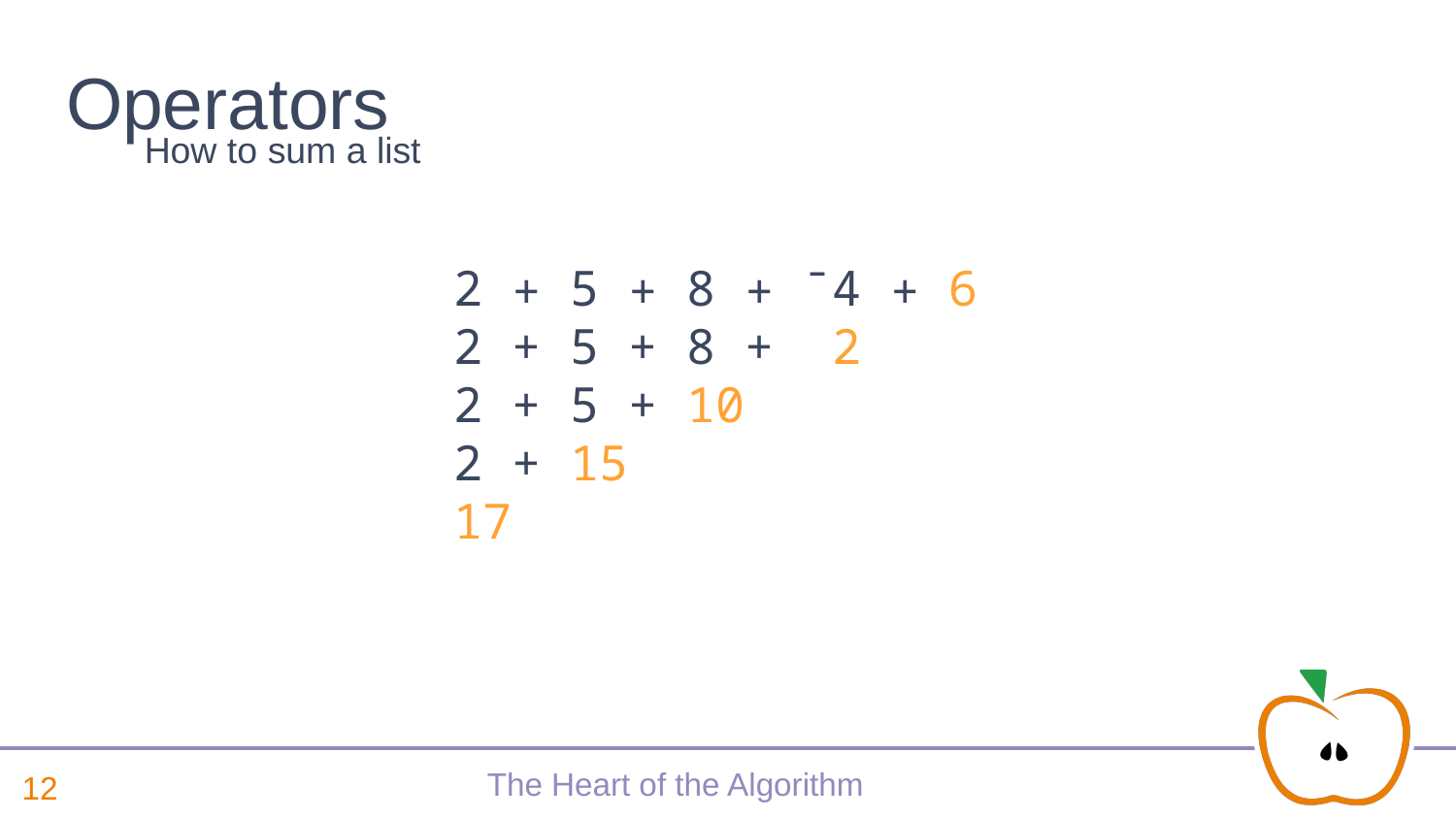

# Operators
How to sum a list
      2   5   8   ¯4   6
      2 + 5 + 8 +  2
      2 + 5 + 10
      2 + 15
      17
+   +   +    +